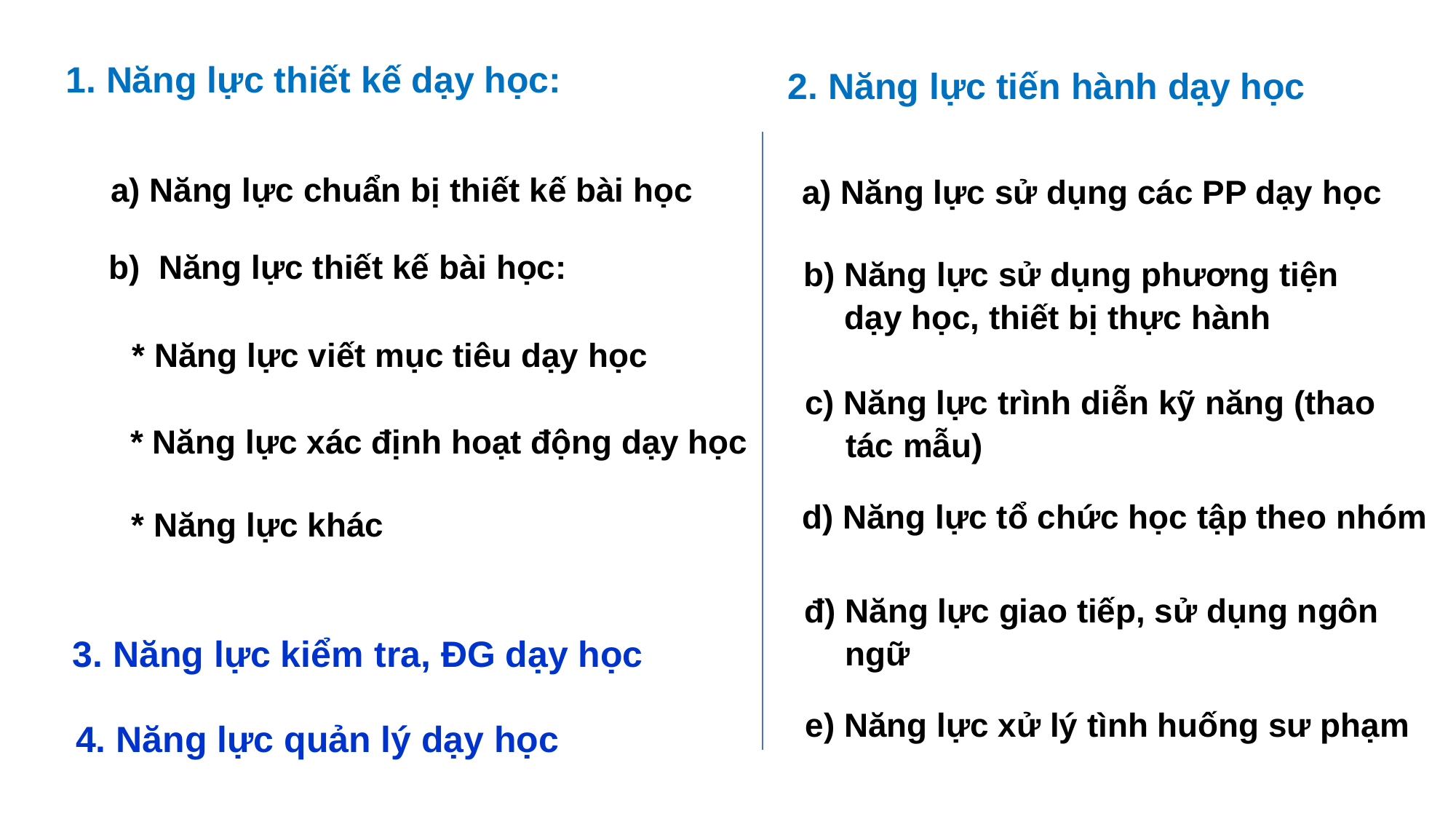

1. Năng lực thiết kế dạy học:
2. Năng lực tiến hành dạy học
a) Năng lực chuẩn bị thiết kế bài học
a) Năng lực sử dụng các PP dạy học
b)  Năng lực thiết kế bài học:
b) Năng lực sử dụng phương tiện  dạy học, thiết bị thực hành
* Năng lực viết mục tiêu dạy học
c) Năng lực trình diễn kỹ năng (thao tác mẫu)
* Năng lực xác định hoạt động dạy học
d) Năng lực tổ chức học tập theo nhóm
* Năng lực khác
đ) Năng lực giao tiếp, sử dụng ngôn ngữ
3. Năng lực kiểm tra, ĐG dạy học
e) Năng lực xử lý tình huống sư phạm
4. Năng lực quản lý dạy học